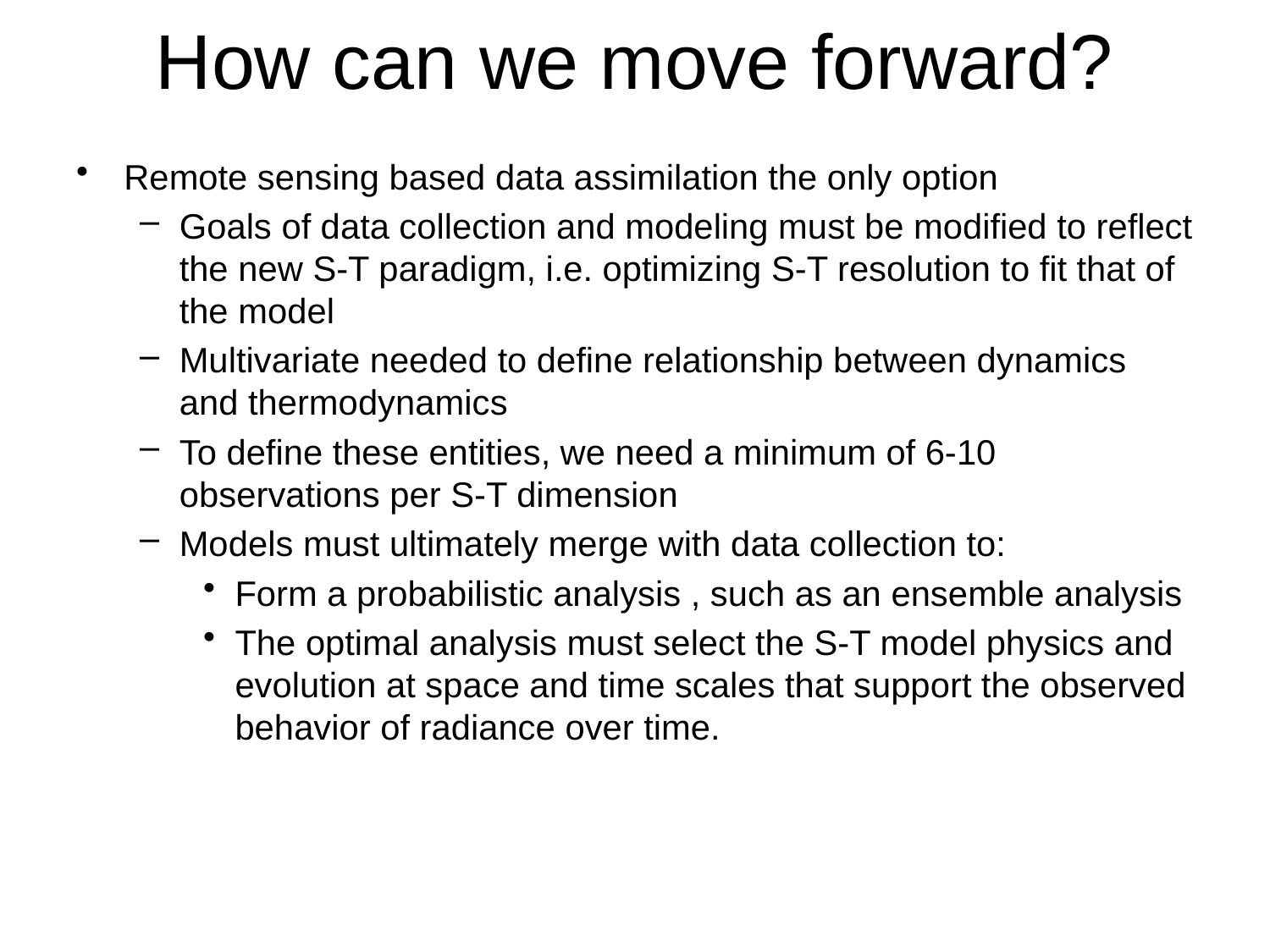

# How can we move forward?
Remote sensing based data assimilation the only option
Goals of data collection and modeling must be modified to reflect the new S-T paradigm, i.e. optimizing S-T resolution to fit that of the model
Multivariate needed to define relationship between dynamics and thermodynamics
To define these entities, we need a minimum of 6-10 observations per S-T dimension
Models must ultimately merge with data collection to:
Form a probabilistic analysis , such as an ensemble analysis
The optimal analysis must select the S-T model physics and evolution at space and time scales that support the observed behavior of radiance over time.